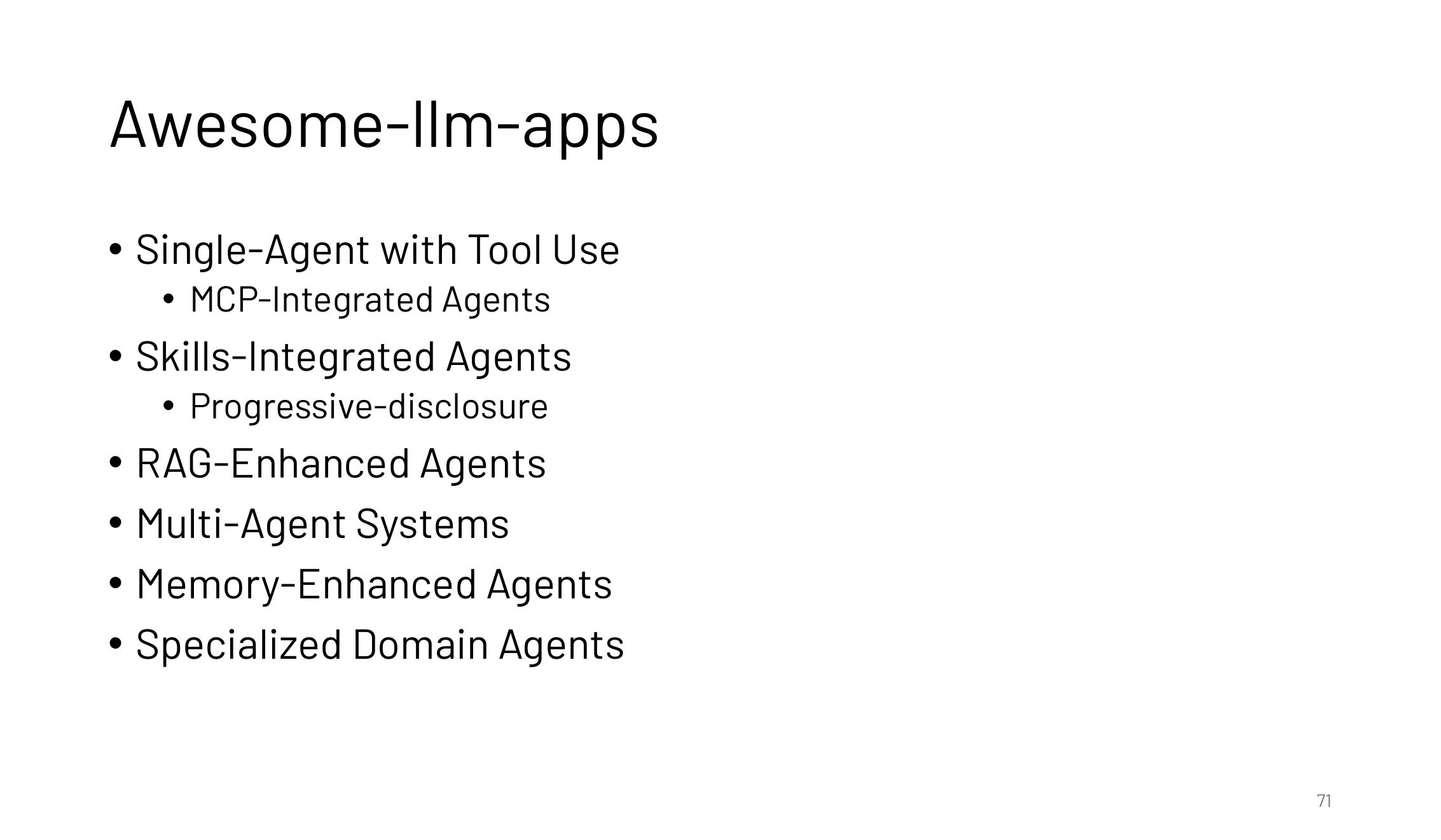

# Awesome-llm-apps
Single-Agent with Tool Use
MCP-Integrated Agents
Skills-Integrated Agents
Progressive-disclosure
RAG-Enhanced Agents
Multi-Agent Systems
Memory-Enhanced Agents
Specialized Domain Agents
71